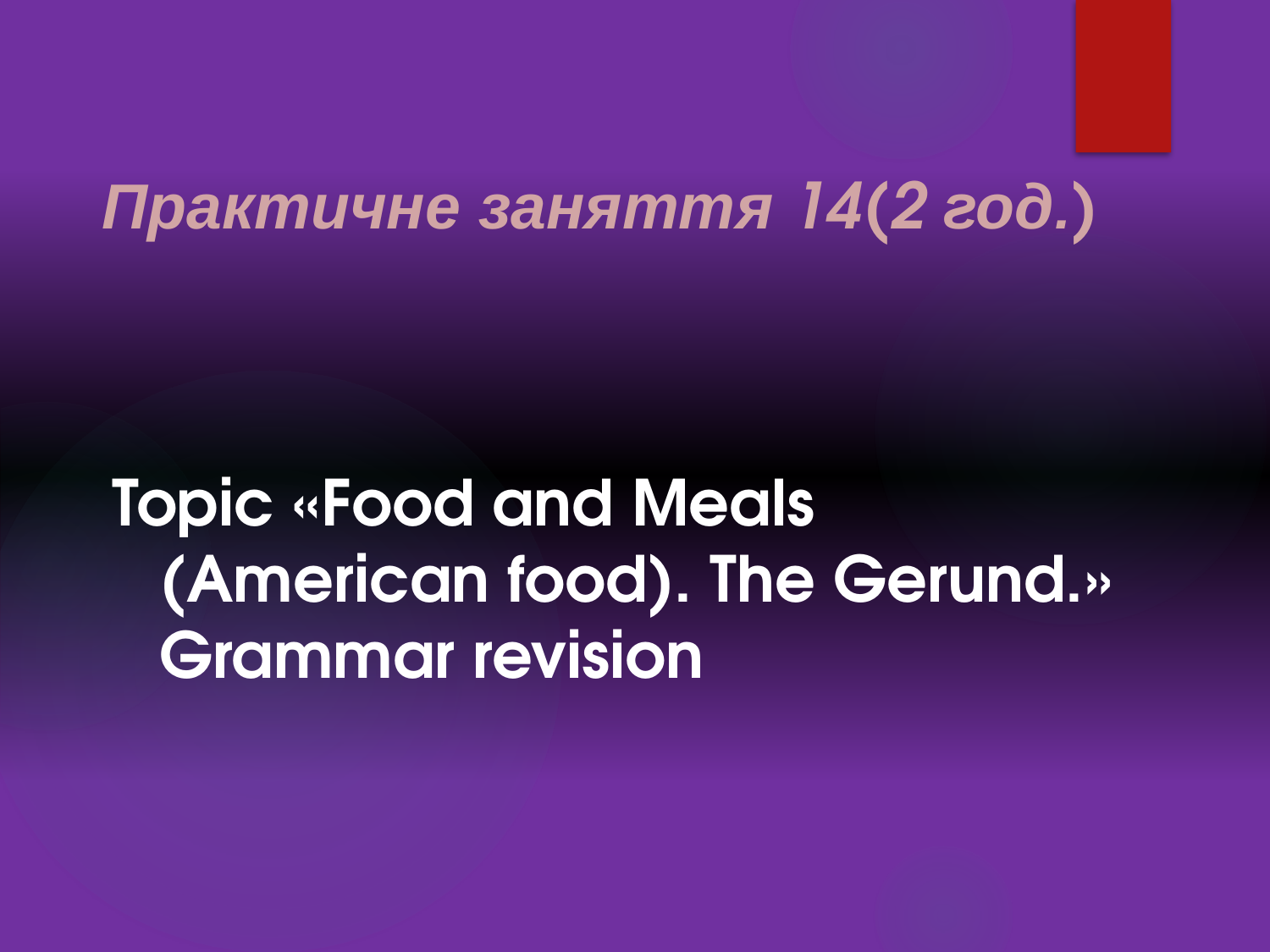

# Практичне заняття 14(2 год.)
Topic «Food and Meals (American food). The Gerund.» Grammar revision